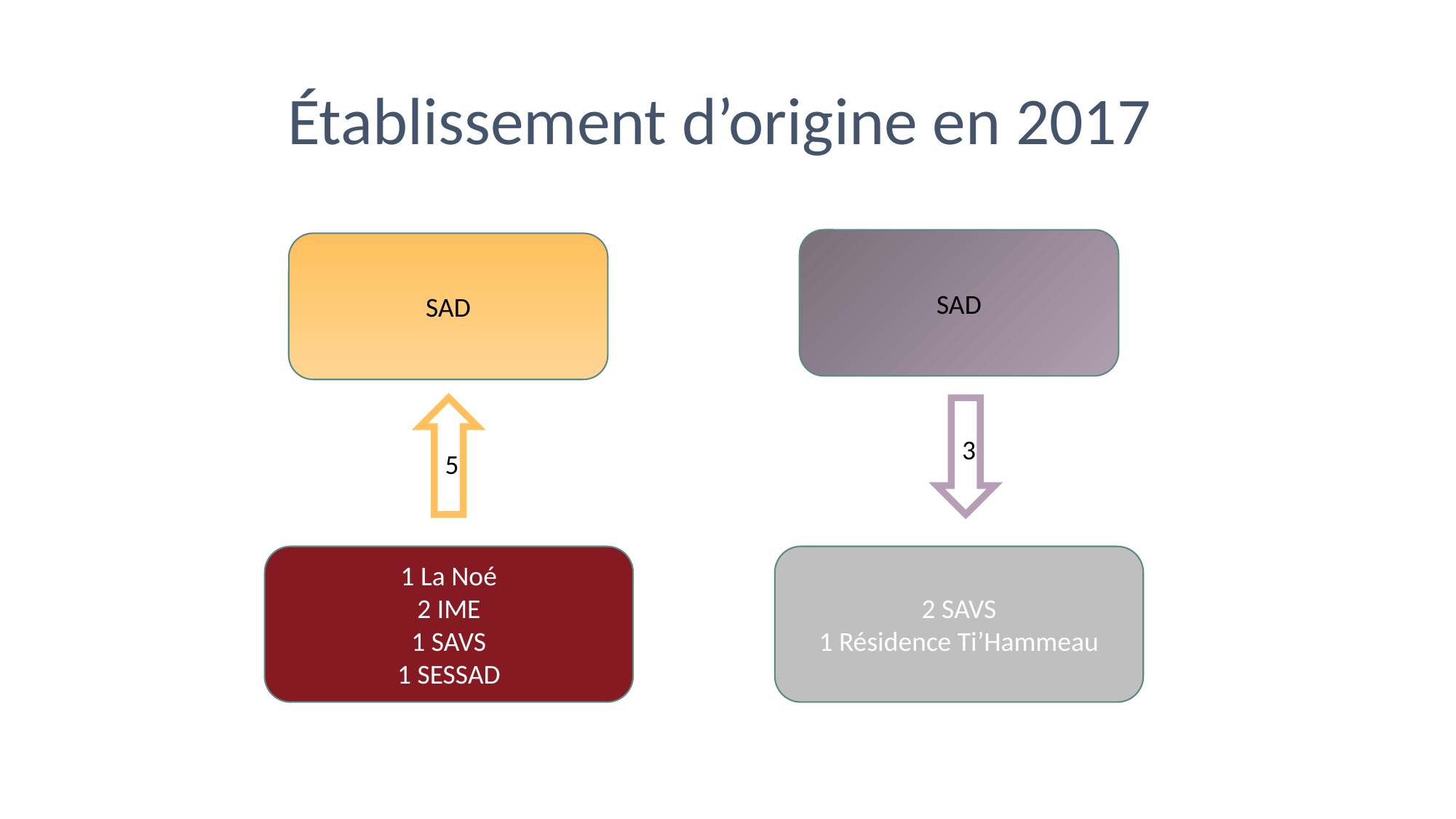

# Établissement d’origine en 2017
SAD
SAD

5
3
2 SAVS
1 Résidence Ti’Hammeau
1 La Noé
2 IME
1 SAVS
1 SESSAD